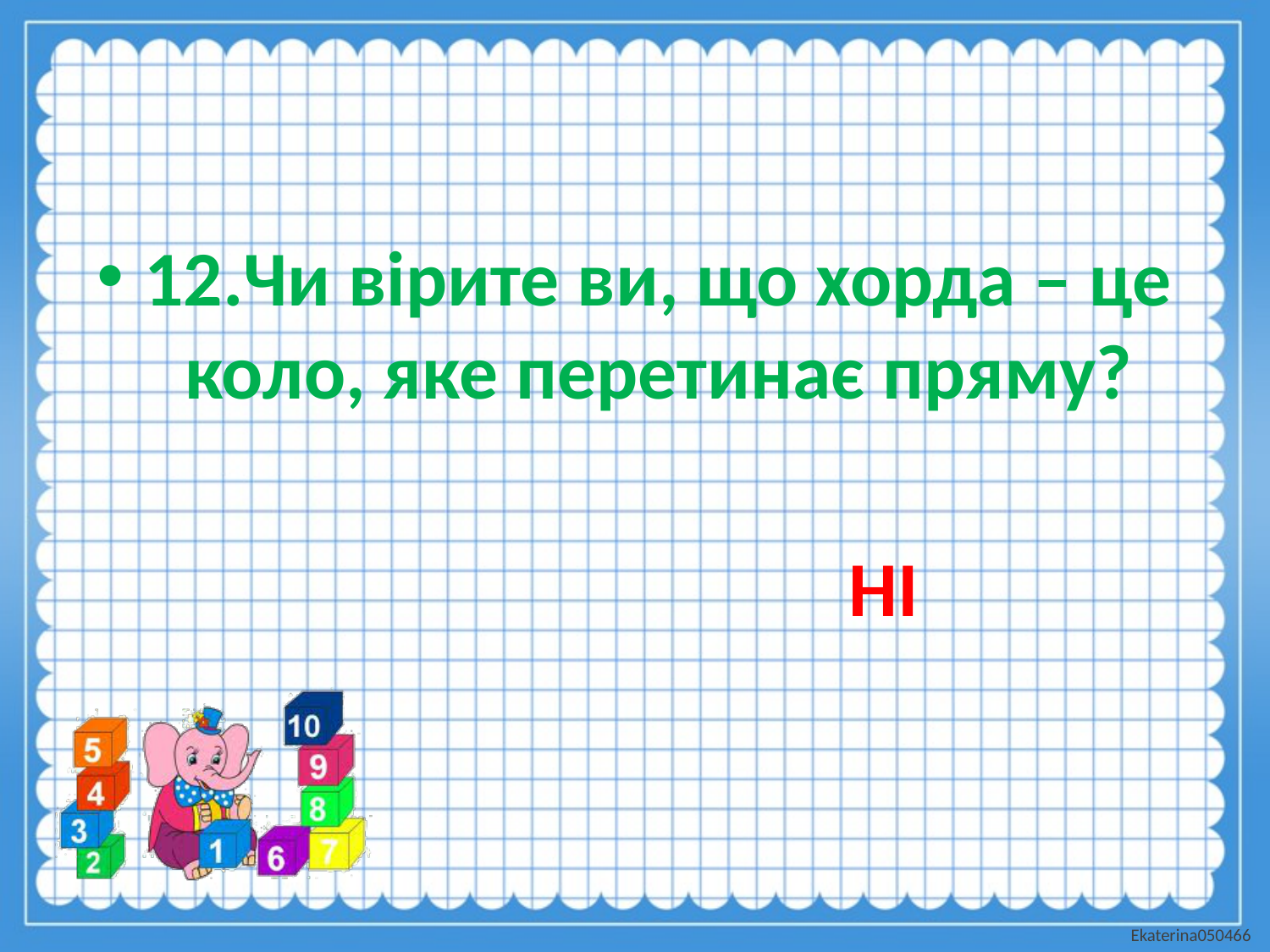

12.Чи вірите ви, що хорда – це коло, яке перетинає пряму?

                                            НІ